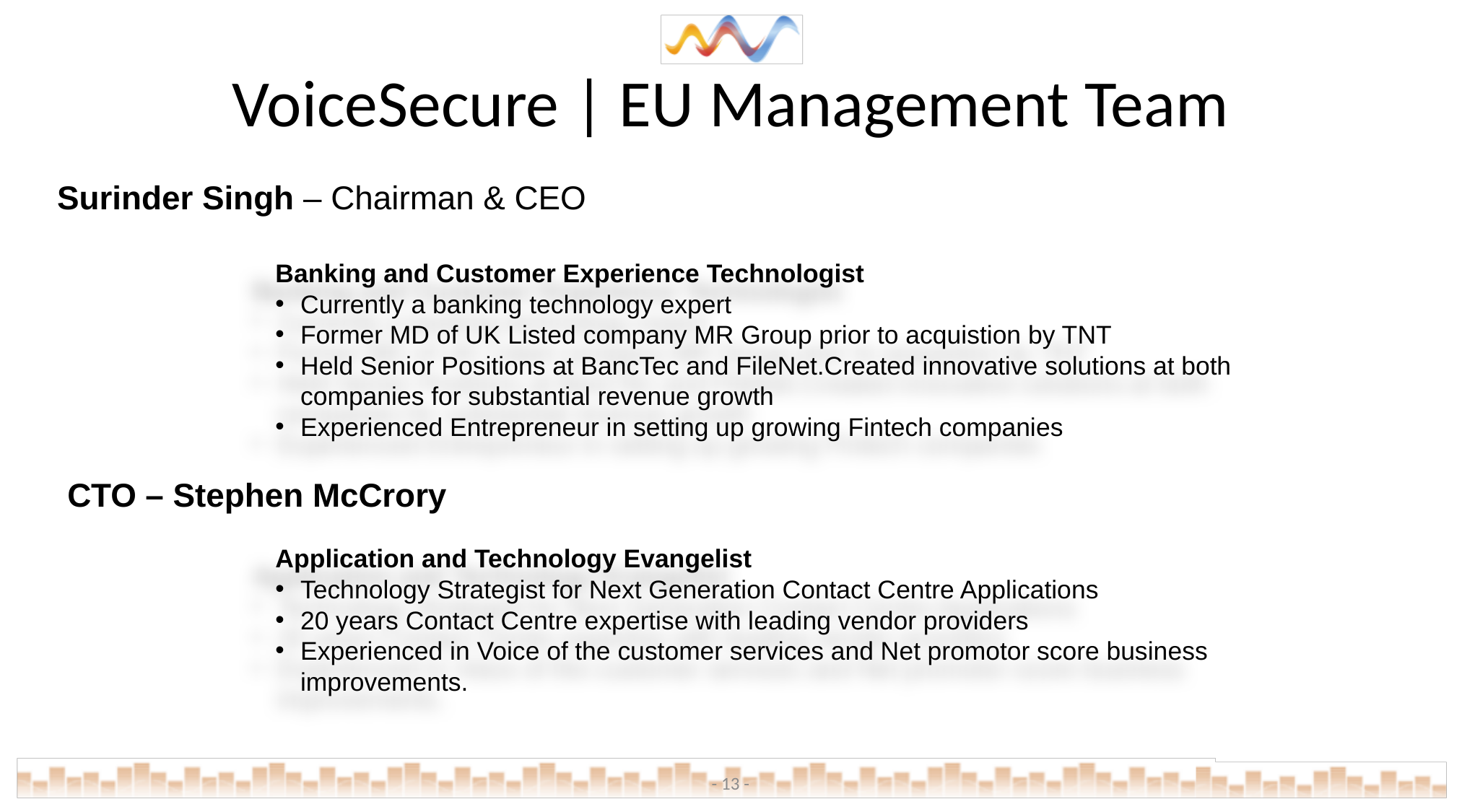

# VoiceSecure | EU Management Team

Surinder Singh – Chairman & CEO
Banking and Customer Experience Technologist
Currently a banking technology expert
Former MD of UK Listed company MR Group prior to acquistion by TNT
Held Senior Positions at BancTec and FileNet.Created innovative solutions at both companies for substantial revenue growth
Experienced Entrepreneur in setting up growing Fintech companies
CTO – Stephen McCrory
Application and Technology Evangelist
Technology Strategist for Next Generation Contact Centre Applications
20 years Contact Centre expertise with leading vendor providers
Experienced in Voice of the customer services and Net promotor score business improvements.
- 13 -